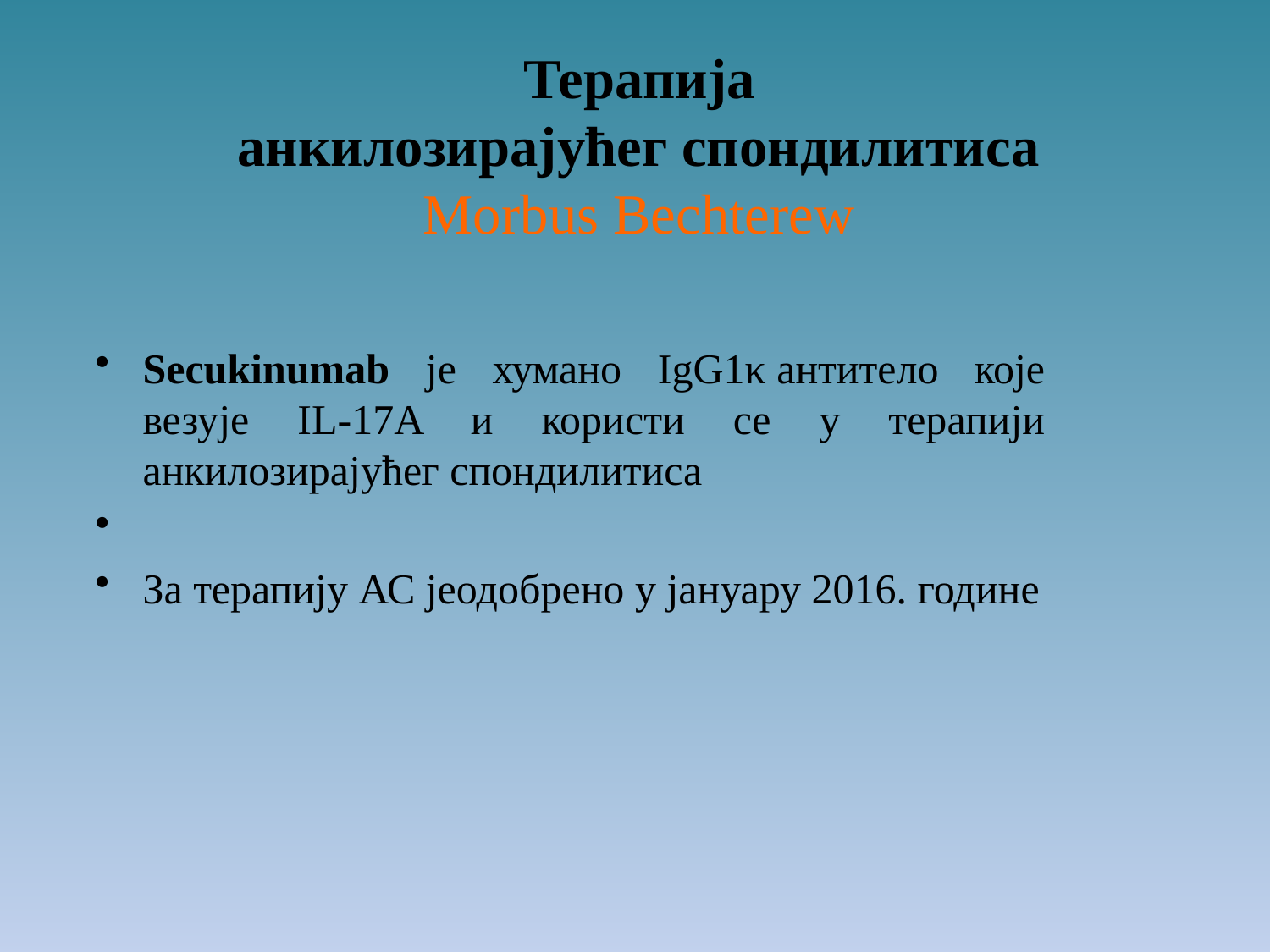

Терапија
анкилозирајућег спондилитиса
Morbus Bechterew

Secukinumab је хумано IgG1κ антитело које везује IL-17A и користи се у терапији анкилозирајућег спондилитиса

За терапију АС јеодобрено у јануару 2016. године